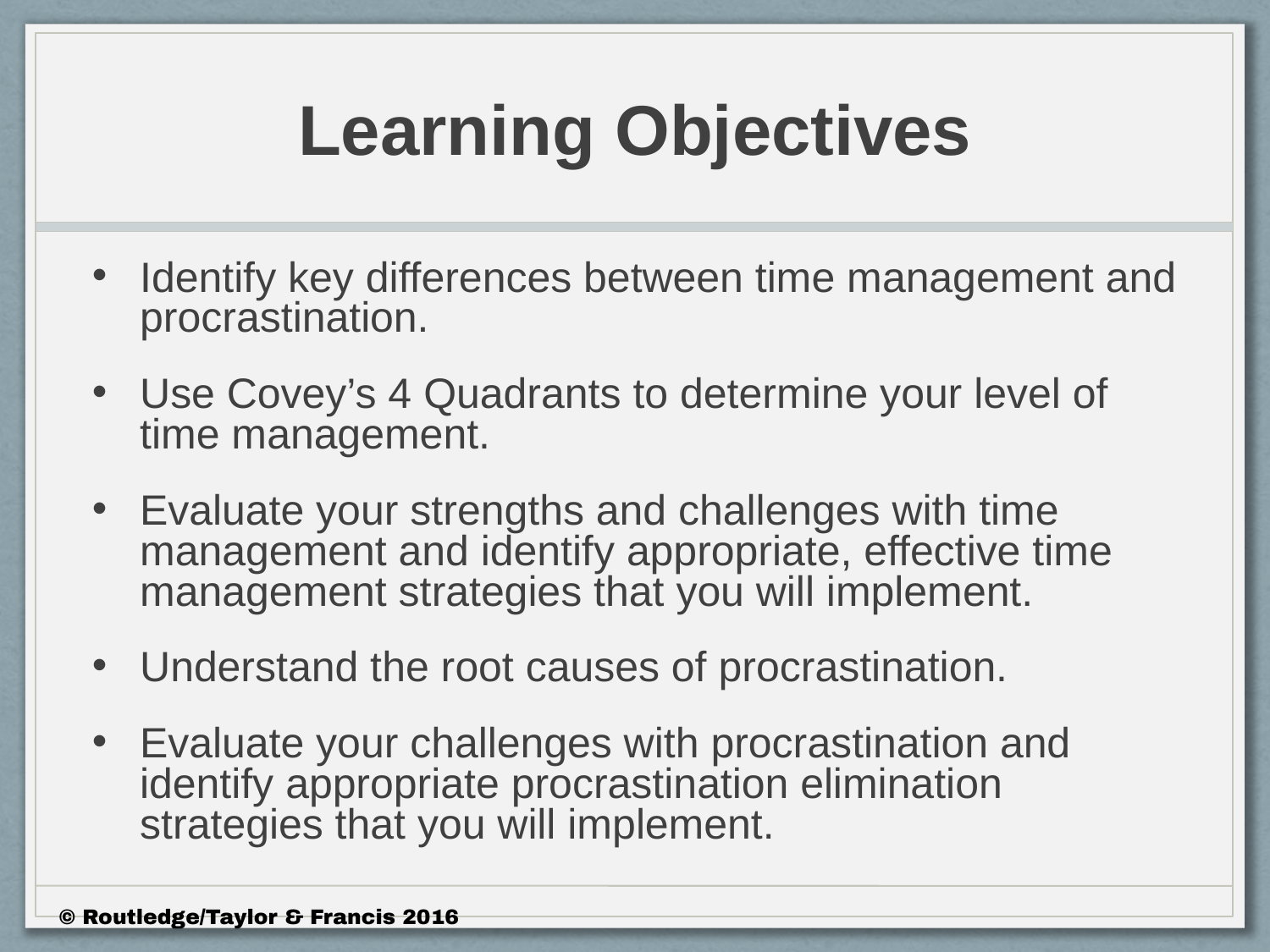

# Learning Objectives
Identify key differences between time management and procrastination.
Use Covey’s 4 Quadrants to determine your level of time management.
Evaluate your strengths and challenges with time management and identify appropriate, effective time management strategies that you will implement.
Understand the root causes of procrastination.
Evaluate your challenges with procrastination and identify appropriate procrastination elimination strategies that you will implement.
© Routledge/Taylor & Francis 2016